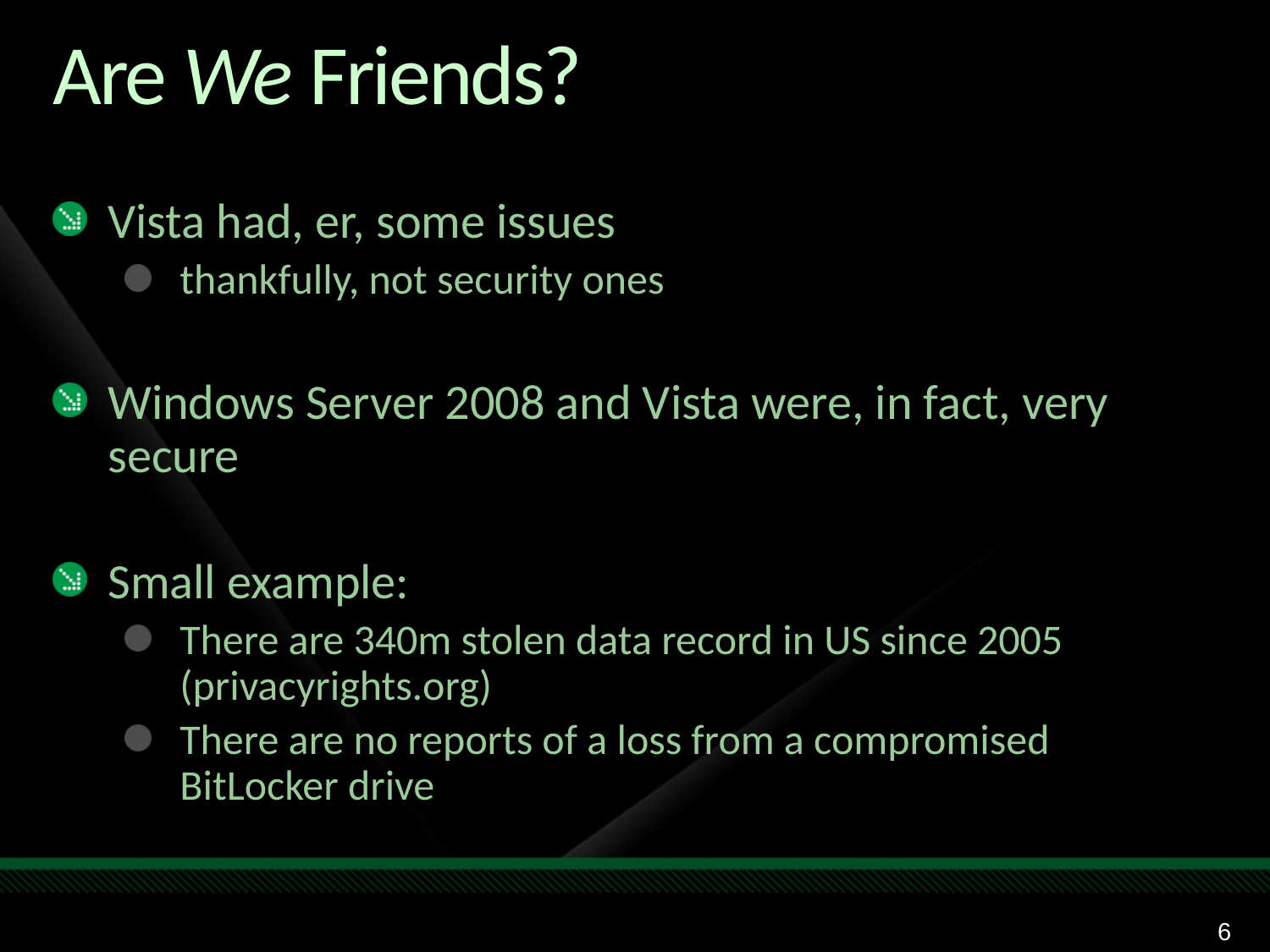

# Are We Friends?
Vista had, er, some issues
thankfully, not security ones

Windows Server 2008 and Vista were, in fact, very secure

Small example:
There are 340m stolen data record in US since 2005 (privacyrights.org)
There are no reports of a loss from a compromised BitLocker drive